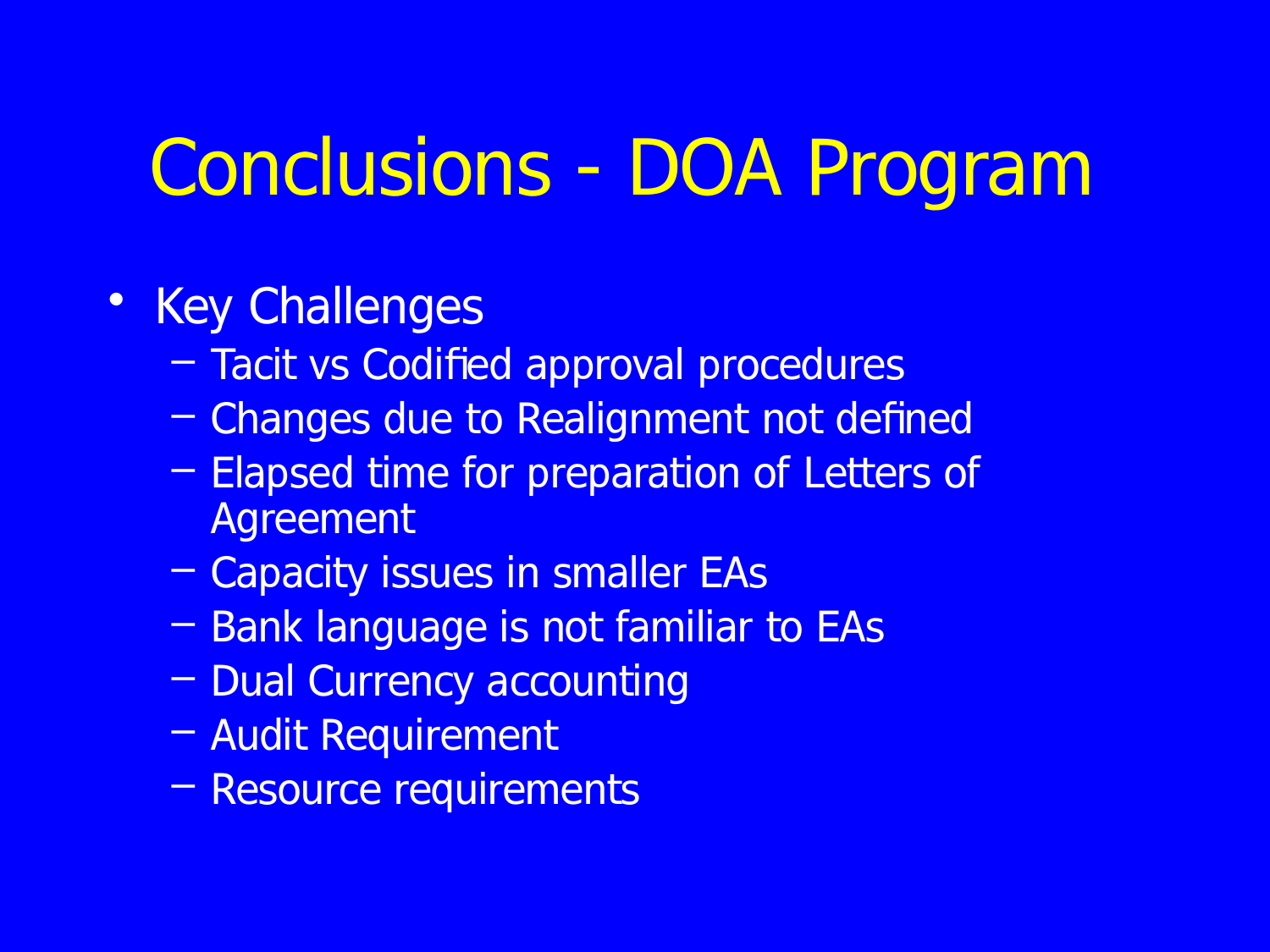

# Conclusions - DOA Program
Key Challenges
Tacit vs Codified approval procedures
Changes due to Realignment not defined
Elapsed time for preparation of Letters of Agreement
Capacity issues in smaller EAs
Bank language is not familiar to EAs
Dual Currency accounting
Audit Requirement
Resource requirements